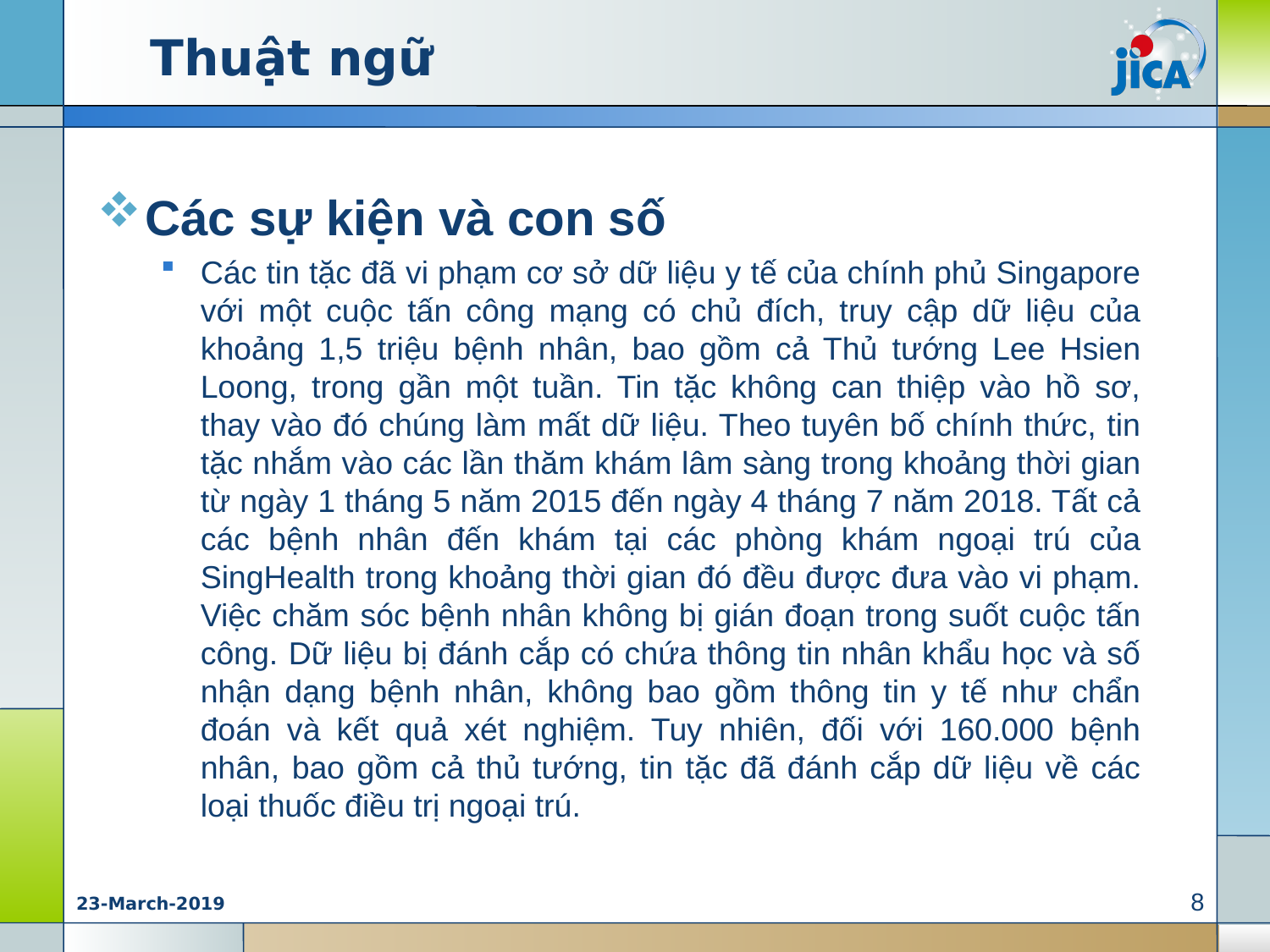

# Thuật ngữ
Các sự kiện và con số
Các tin tặc đã vi phạm cơ sở dữ liệu y tế của chính phủ Singapore với một cuộc tấn công mạng có chủ đích, truy cập dữ liệu của khoảng 1,5 triệu bệnh nhân, bao gồm cả Thủ tướng Lee Hsien Loong, trong gần một tuần. Tin tặc không can thiệp vào hồ sơ, thay vào đó chúng làm mất dữ liệu. Theo tuyên bố chính thức, tin tặc nhắm vào các lần thăm khám lâm sàng trong khoảng thời gian từ ngày 1 tháng 5 năm 2015 đến ngày 4 tháng 7 năm 2018. Tất cả các bệnh nhân đến khám tại các phòng khám ngoại trú của SingHealth trong khoảng thời gian đó đều được đưa vào vi phạm. Việc chăm sóc bệnh nhân không bị gián đoạn trong suốt cuộc tấn công. Dữ liệu bị đánh cắp có chứa thông tin nhân khẩu học và số nhận dạng bệnh nhân, không bao gồm thông tin y tế như chẩn đoán và kết quả xét nghiệm. Tuy nhiên, đối với 160.000 bệnh nhân, bao gồm cả thủ tướng, tin tặc đã đánh cắp dữ liệu về các loại thuốc điều trị ngoại trú.

8
23-March-2019